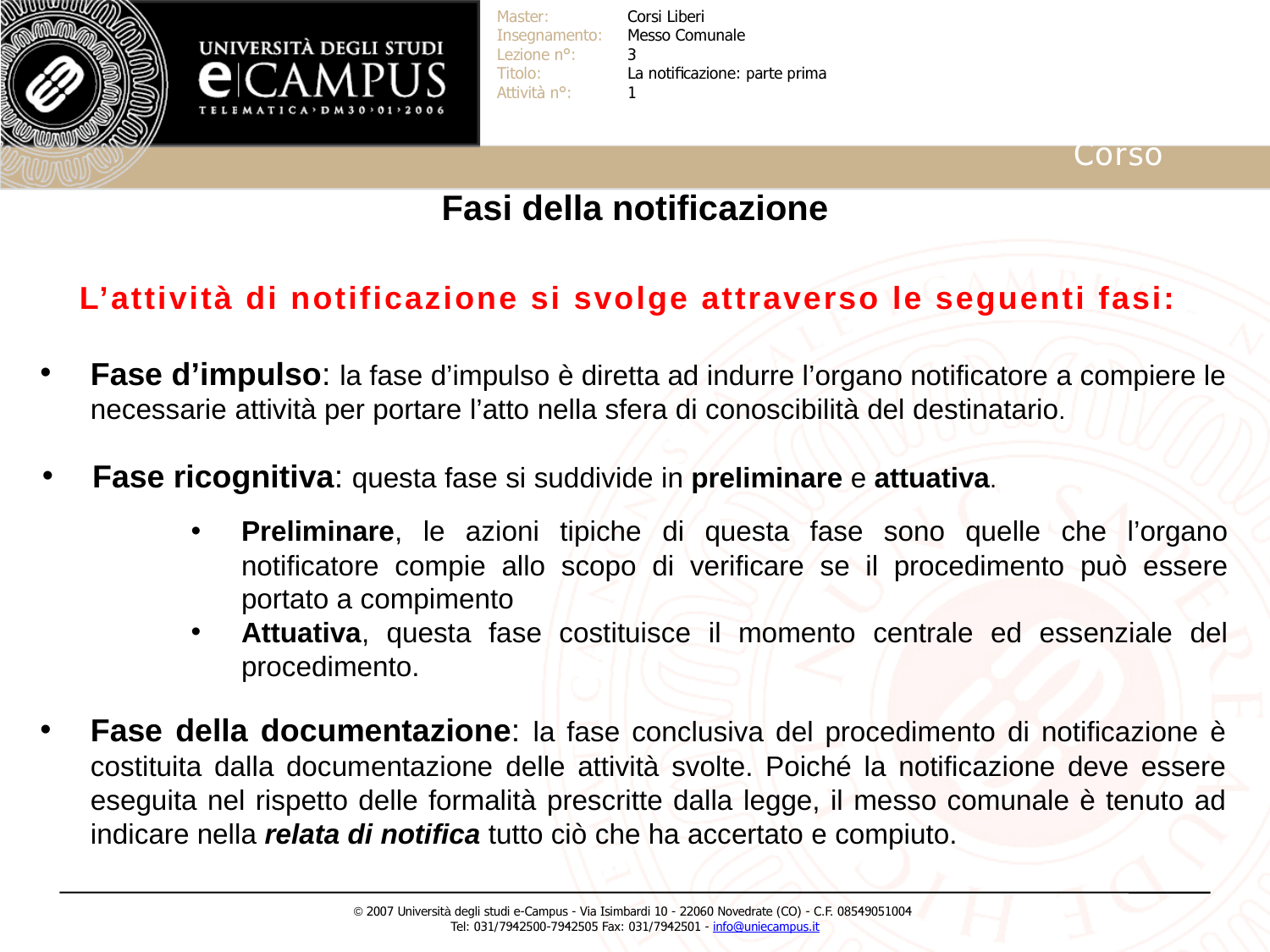

# Fasi della notificazione
L’attività di notificazione si svolge attraverso le seguenti fasi:
Fase d’impulso: la fase d’impulso è diretta ad indurre l’organo notificatore a compiere le necessarie attività per portare l’atto nella sfera di conoscibilità del destinatario.
Fase ricognitiva: questa fase si suddivide in preliminare e attuativa.

Preliminare, le azioni tipiche di questa fase sono quelle che l’organo notificatore compie allo scopo di verificare se il procedimento può essere portato a compimento
Attuativa, questa fase costituisce il momento centrale ed essenziale del procedimento.
Fase della documentazione: la fase conclusiva del procedimento di notificazione è costituita dalla documentazione delle attività svolte. Poiché la notificazione deve essere eseguita nel rispetto delle formalità prescritte dalla legge, il messo comunale è tenuto ad indicare nella relata di notifica tutto ciò che ha accertato e compiuto.